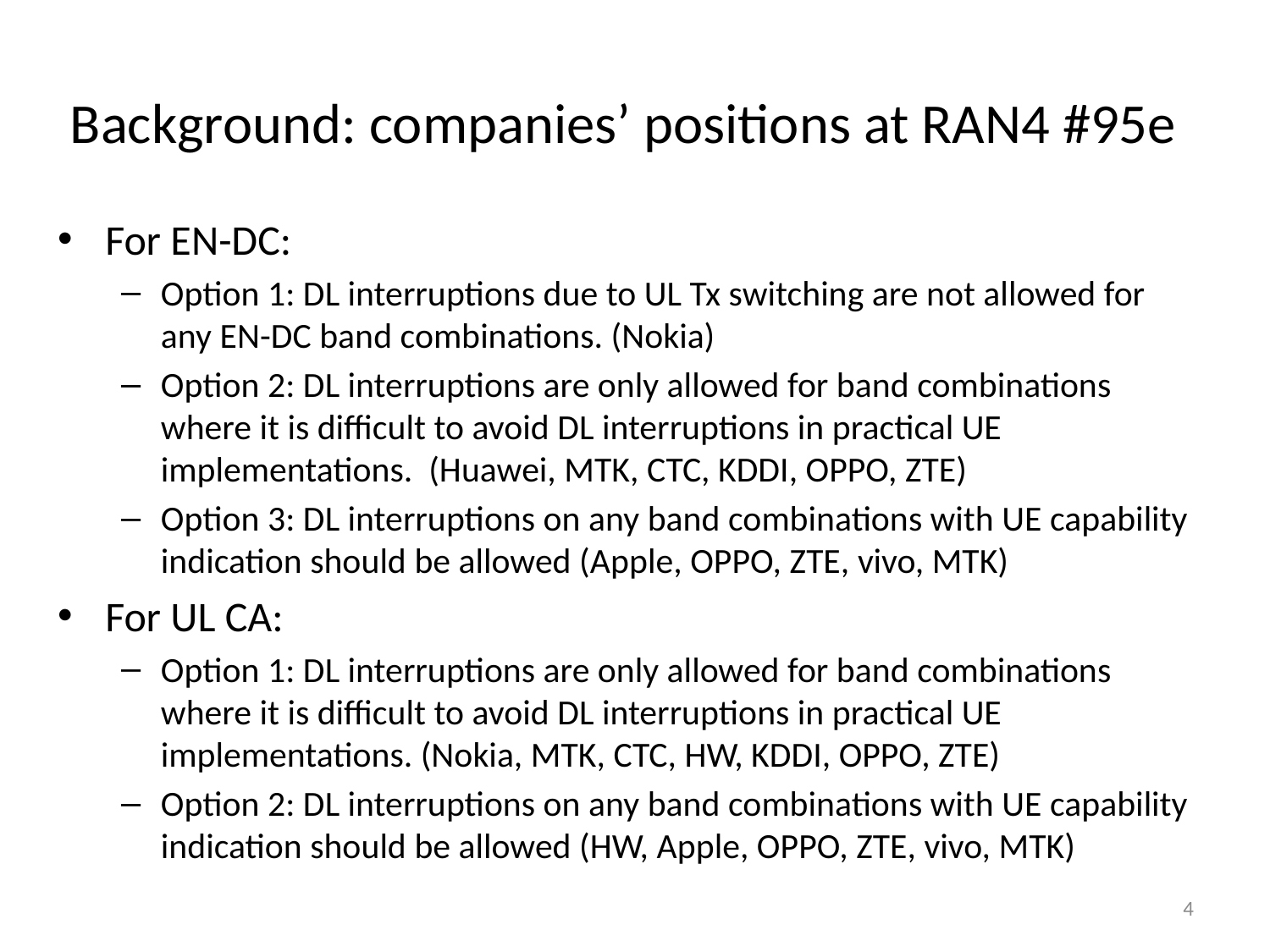

# Background: companies’ positions at RAN4 #95e
For EN-DC:
Option 1: DL interruptions due to UL Tx switching are not allowed for any EN-DC band combinations. (Nokia)
Option 2: DL interruptions are only allowed for band combinations where it is difficult to avoid DL interruptions in practical UE implementations.  (Huawei, MTK, CTC, KDDI, OPPO, ZTE)
Option 3: DL interruptions on any band combinations with UE capability indication should be allowed (Apple, OPPO, ZTE, vivo, MTK)
For UL CA:
Option 1: DL interruptions are only allowed for band combinations where it is difficult to avoid DL interruptions in practical UE implementations. (Nokia, MTK, CTC, HW, KDDI, OPPO, ZTE)
Option 2: DL interruptions on any band combinations with UE capability indication should be allowed (HW, Apple, OPPO, ZTE, vivo, MTK)

4